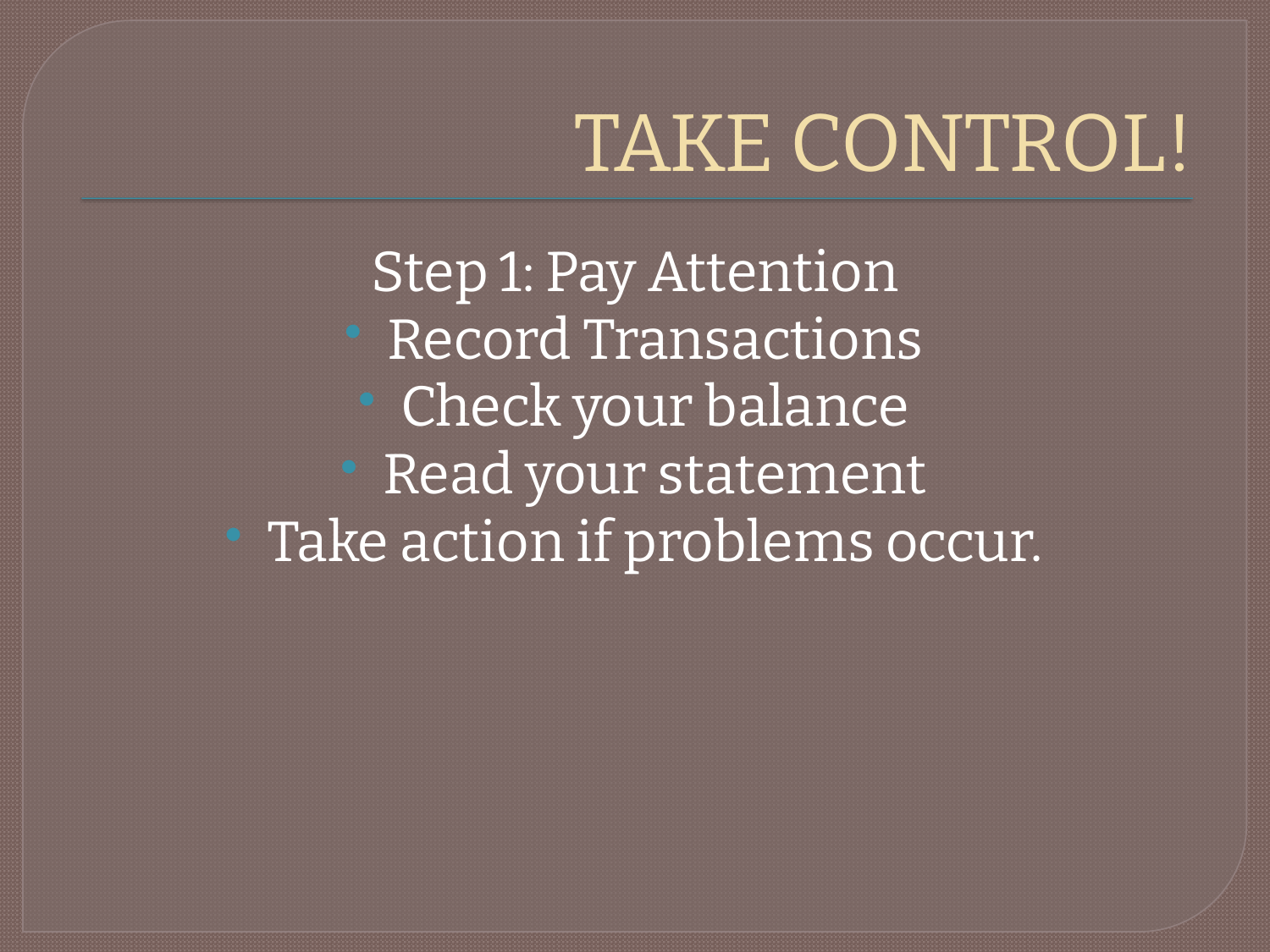

# TAKE CONTROL!
Step 1: Pay Attention
Record Transactions
Check your balance
Read your statement
Take action if problems occur.